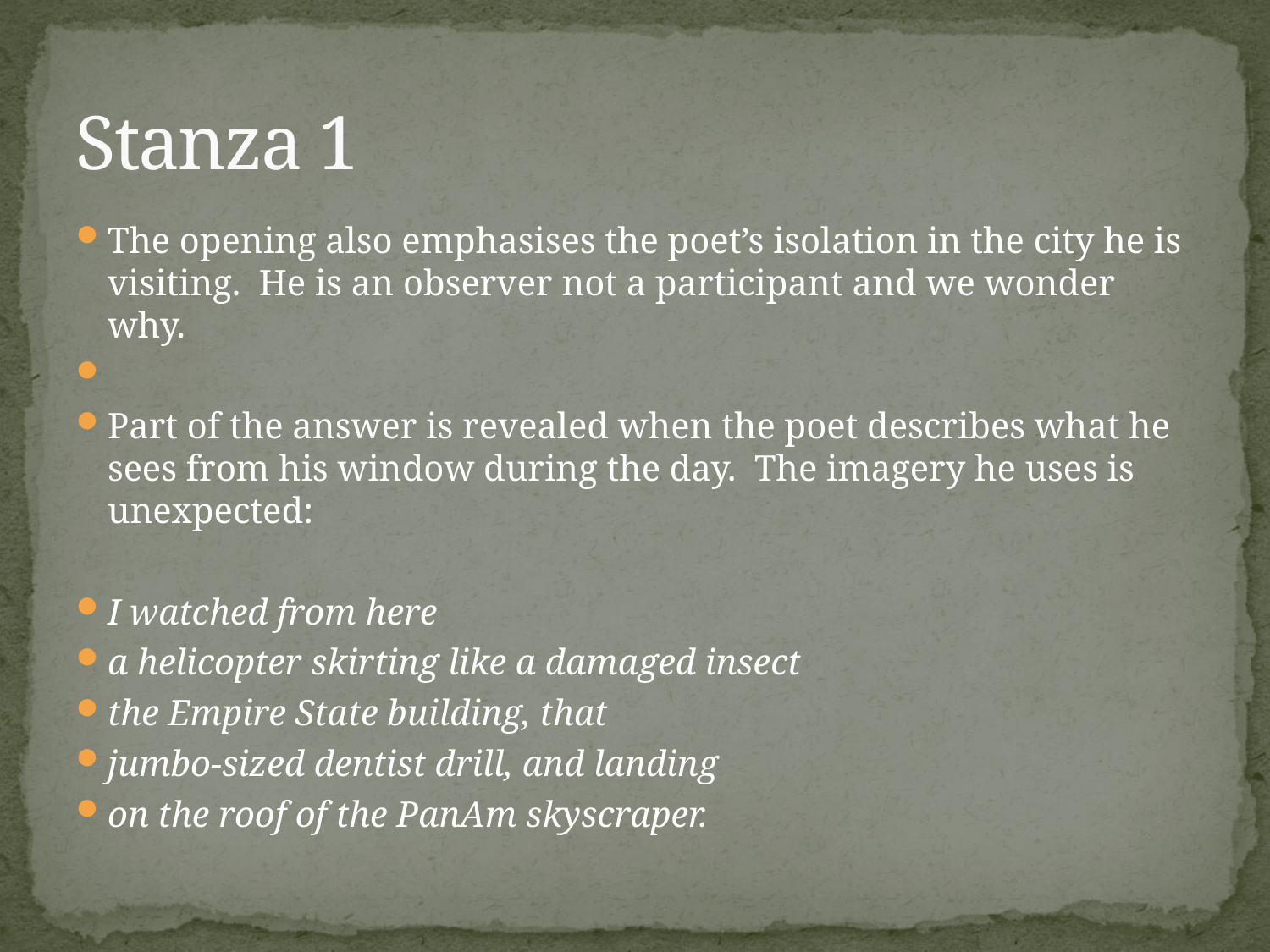

# Stanza 1
The opening also emphasises the poet’s isolation in the city he is visiting.  He is an observer not a participant and we wonder why.

Part of the answer is revealed when the poet describes what he sees from his window during the day.  The imagery he uses is unexpected:

I watched from here
a helicopter skirting like a damaged insect
the Empire State building, that
jumbo-sized dentist drill, and landing
on the roof of the PanAm skyscraper.